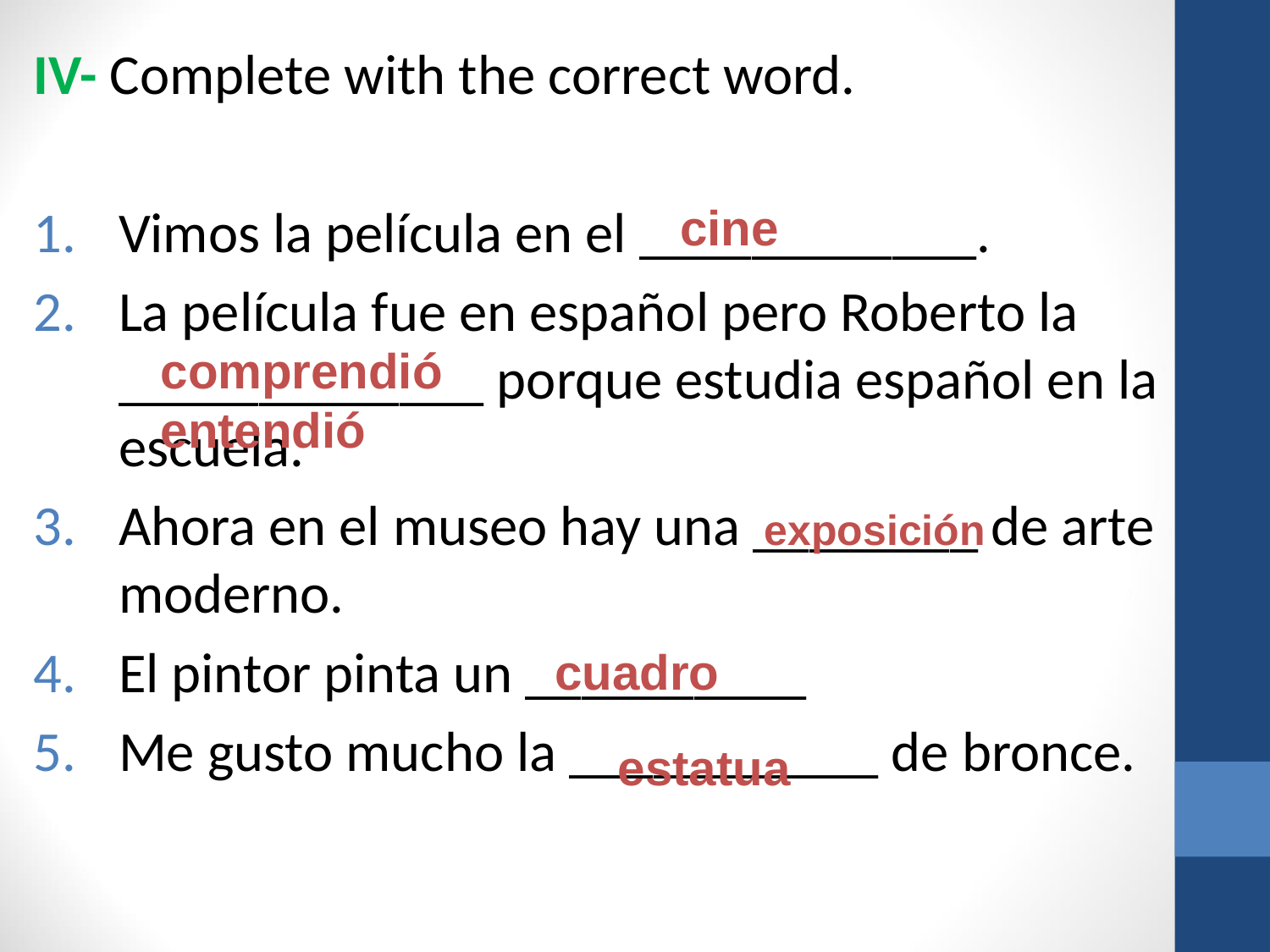

IV- Complete with the correct word.

Vimos la película en el ____________.
La película fue en español pero Roberto la _____________ porque estudia español en la escuela.
Ahora en el museo hay una ________ de arte moderno.
El pintor pinta un __________
Me gusto mucho la ___________ de bronce.
cine
comprendió
entendió
exposición
cuadro
estatua